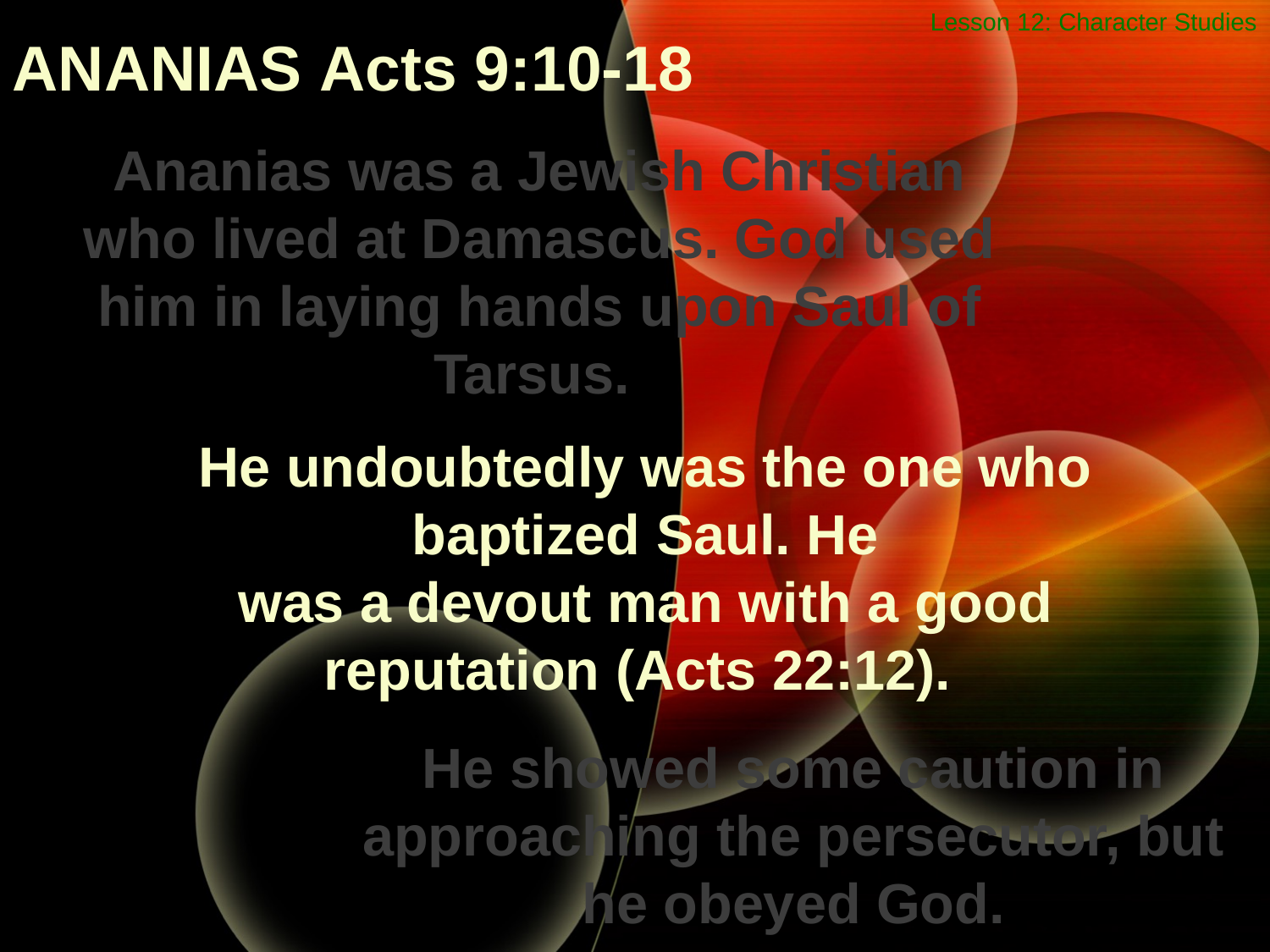

Lesson 12: Character Studies
ANANIAS Acts 9:10-18
Ananias was a Jewish Christian who lived at Damascus. God used him in laying hands upon Saul of Tarsus.
He undoubtedly was the one who baptized Saul. He
was a devout man with a good reputation (Acts 22:12).
He showed some caution in
approaching the persecutor, but he obeyed God.